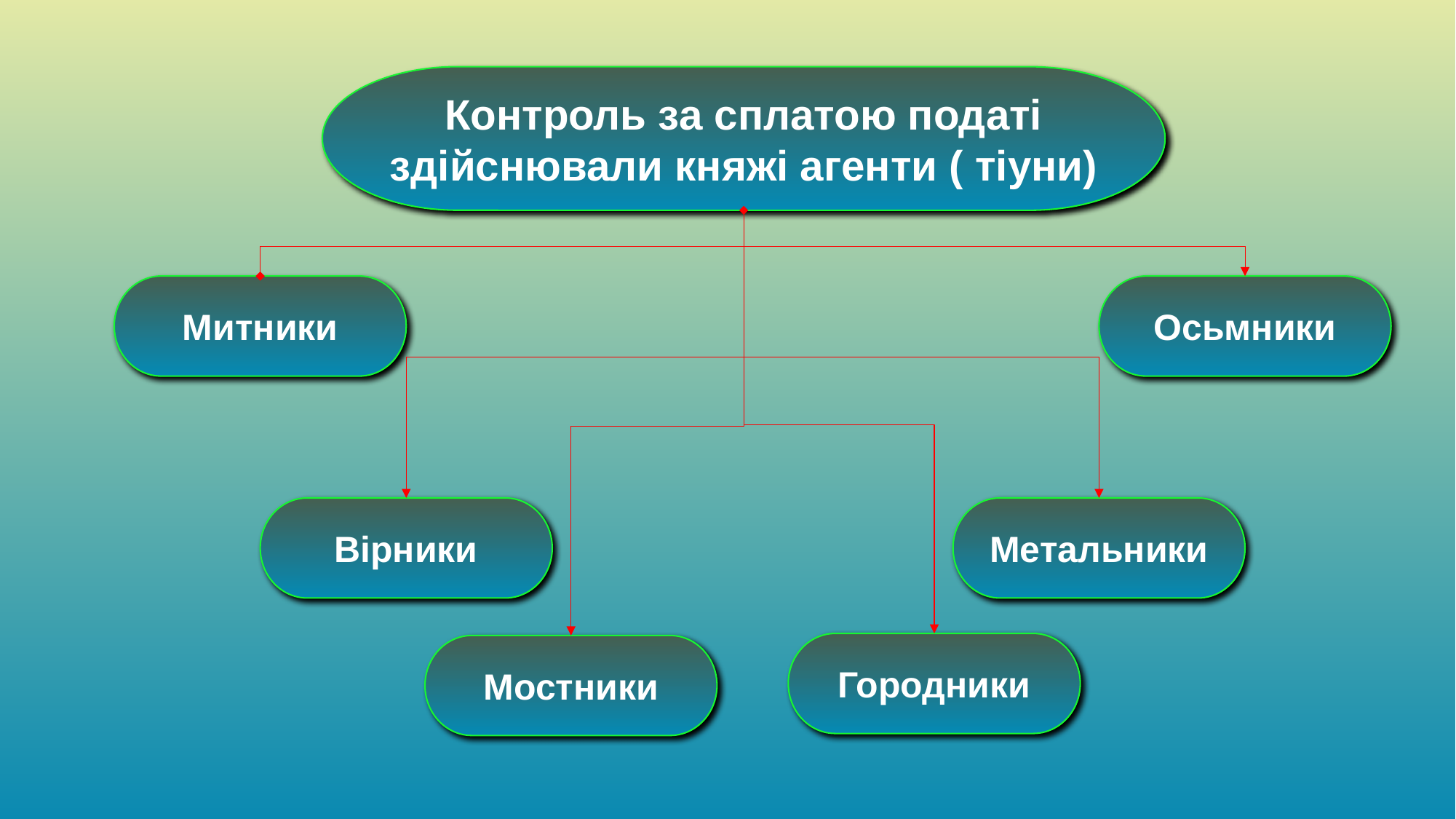

Контроль за сплатою податі здійснювали княжі агенти ( тіуни)
Митники
Осьмники
Метальники
Вірники
Городники
Мостники